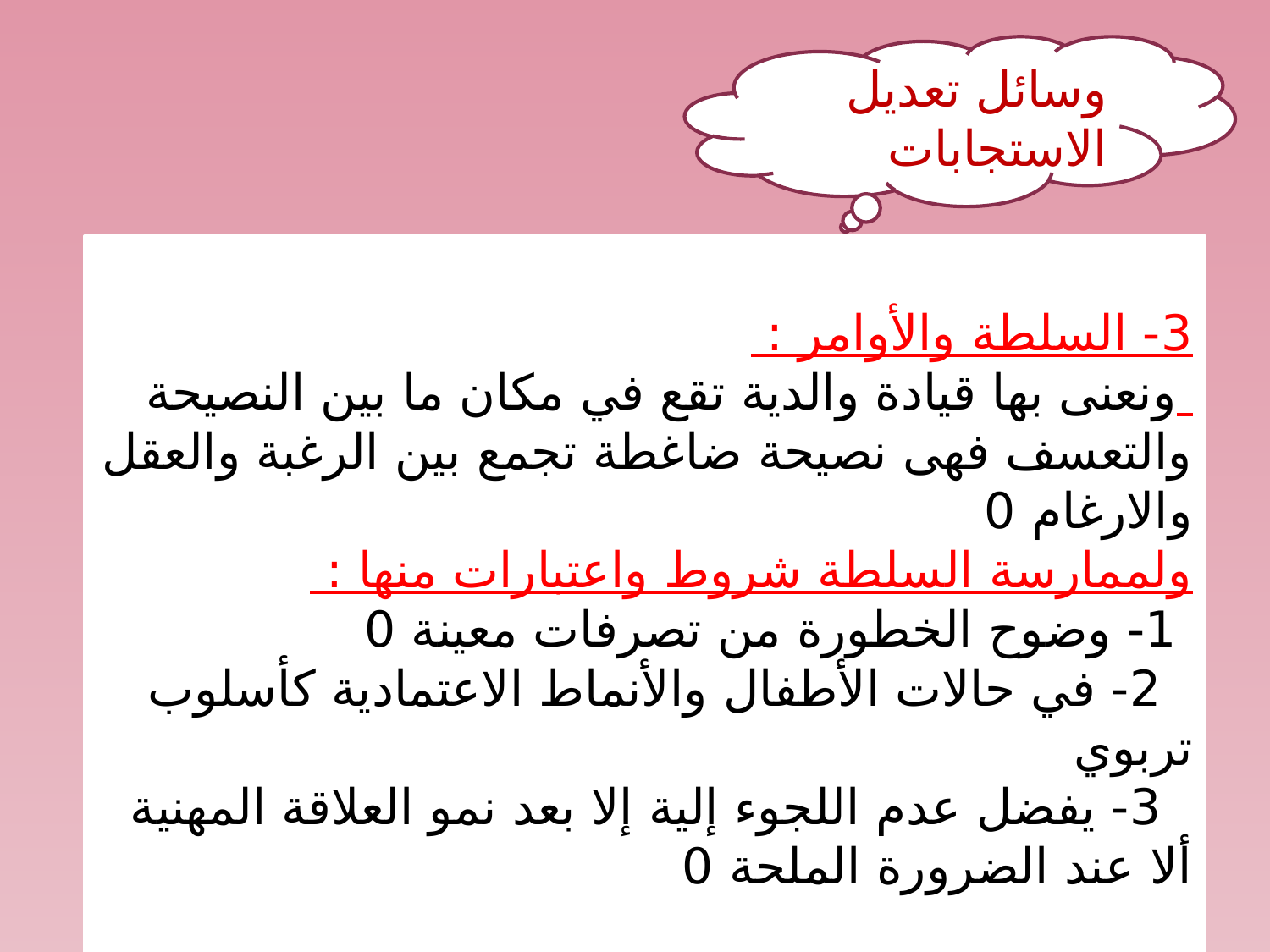

وسائل تعديل الاستجابات

3- السلطة والأوامر :
 ونعنى بها قيادة والدية تقع في مكان ما بين النصيحة والتعسف فهى نصيحة ضاغطة تجمع بين الرغبة والعقل والارغام 0
ولممارسة السلطة شروط واعتبارات منها :
 1- وضوح الخطورة من تصرفات معينة 0
  2- في حالات الأطفال والأنماط الاعتمادية كأسلوب تربوي
  3- يفضل عدم اللجوء إلية إلا بعد نمو العلاقة المهنية ألا عند الضرورة الملحة 0